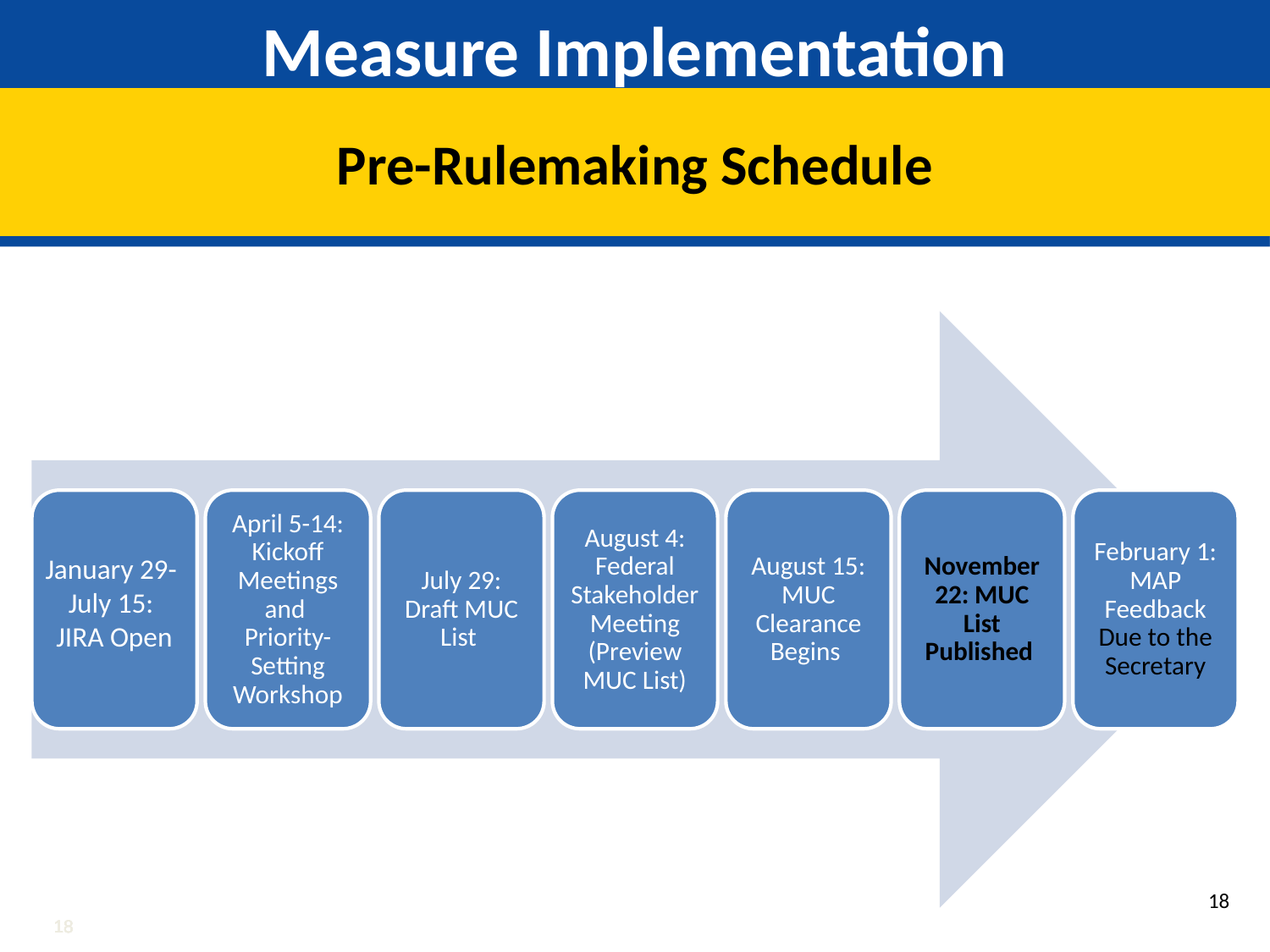

# Measure Implementation
Pre-Rulemaking Schedule

April 5-14: Kickoff Meetings and  Priority-Setting Workshop
July 29: Draft MUC List
August 4: Federal Stakeholder Meeting (Preview MUC List)
August 15: MUC Clearance Begins
November 22: MUC List Published
February 1: MAP Feedback Due to the Secretary
January 29-July 15:
 JIRA Open
18
18
18
18
18
18